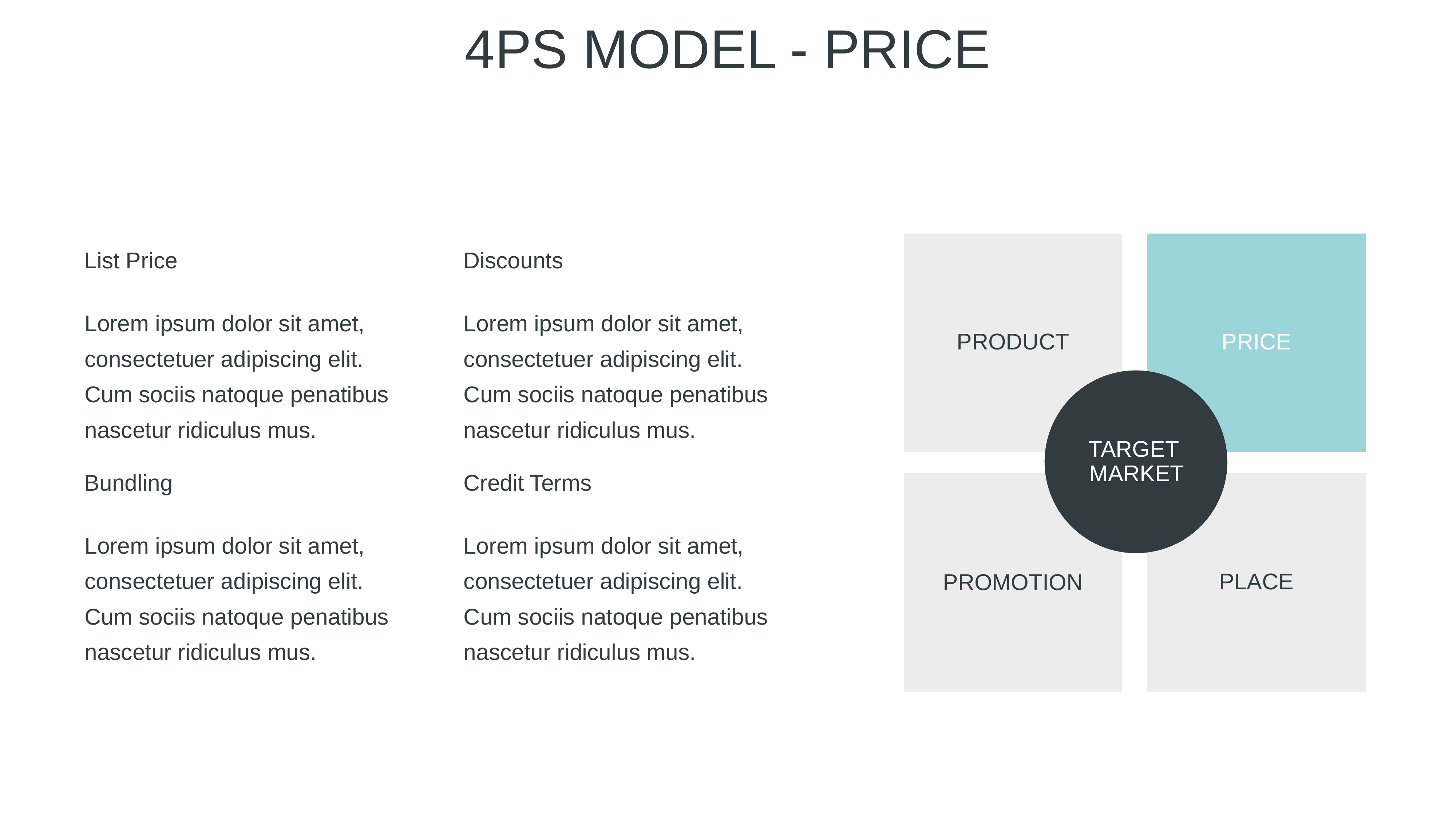

4PS model - Price

List Price
Discounts
Lorem ipsum dolor sit amet, consectetuer adipiscing elit.  Cum sociis natoque penatibus nascetur ridiculus mus.
Lorem ipsum dolor sit amet, consectetuer adipiscing elit.  Cum sociis natoque penatibus nascetur ridiculus mus.
PRODUCT
PRICE

Target
Market
Bundling
Credit Terms

Lorem ipsum dolor sit amet, consectetuer adipiscing elit.  Cum sociis natoque penatibus nascetur ridiculus mus.
Lorem ipsum dolor sit amet, consectetuer adipiscing elit.  Cum sociis natoque penatibus nascetur ridiculus mus.
PLACE
PROMOTION